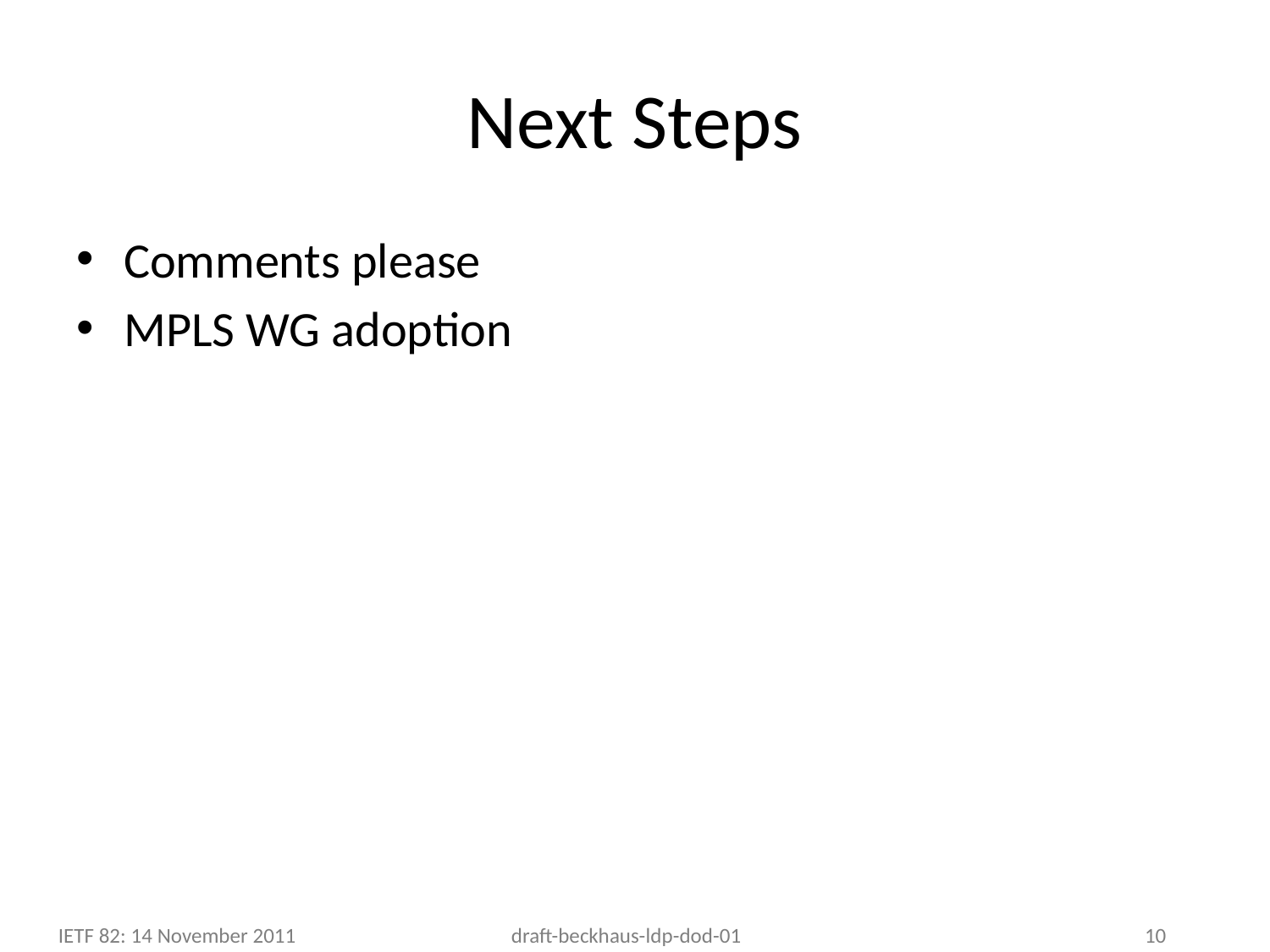

# Next Steps
Comments please
MPLS WG adoption